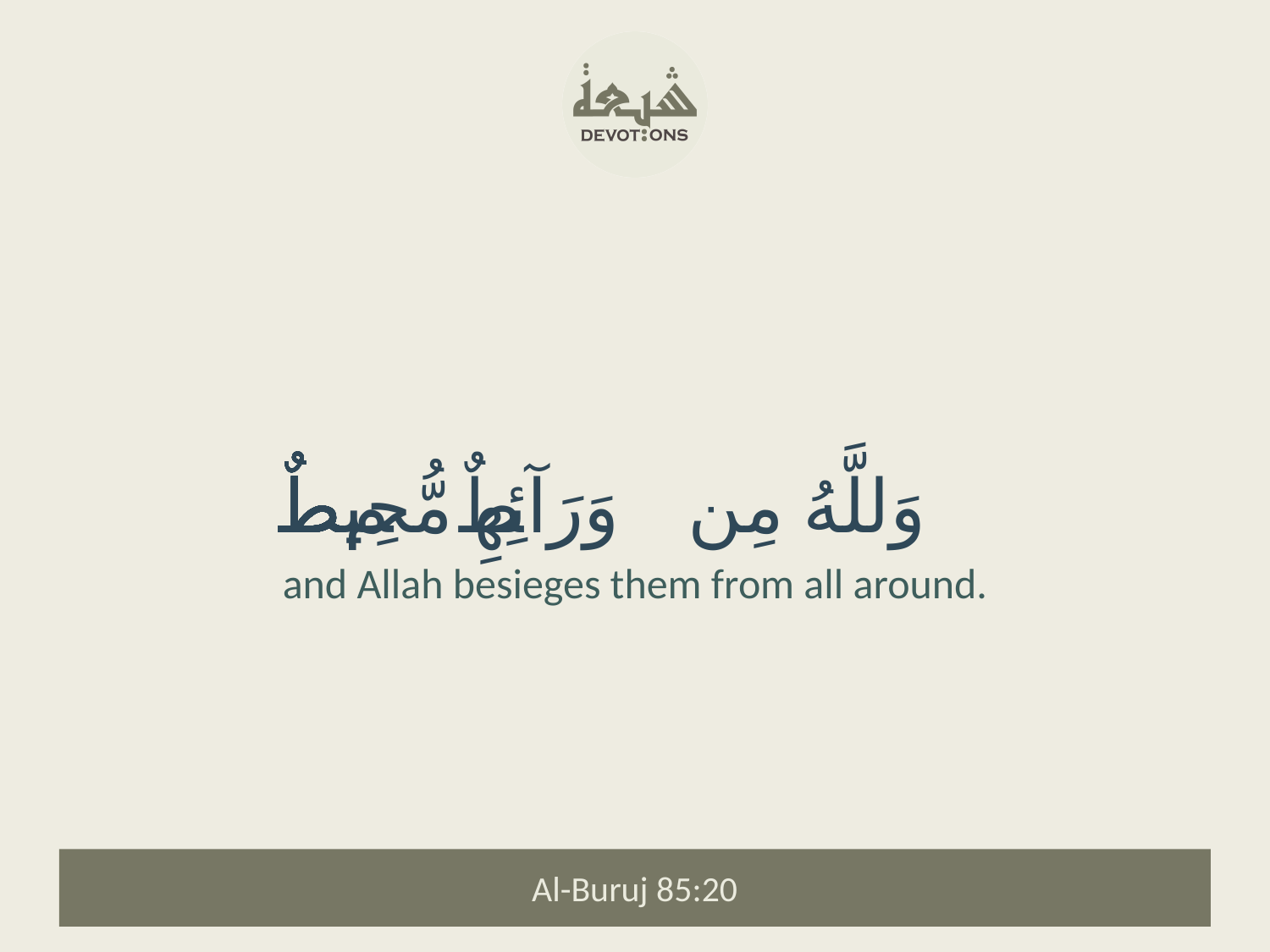

وَٱللَّهُ مِن وَرَآئِهِم مُّحِيطٌۢ
and Allah besieges them from all around.
Al-Buruj 85:20